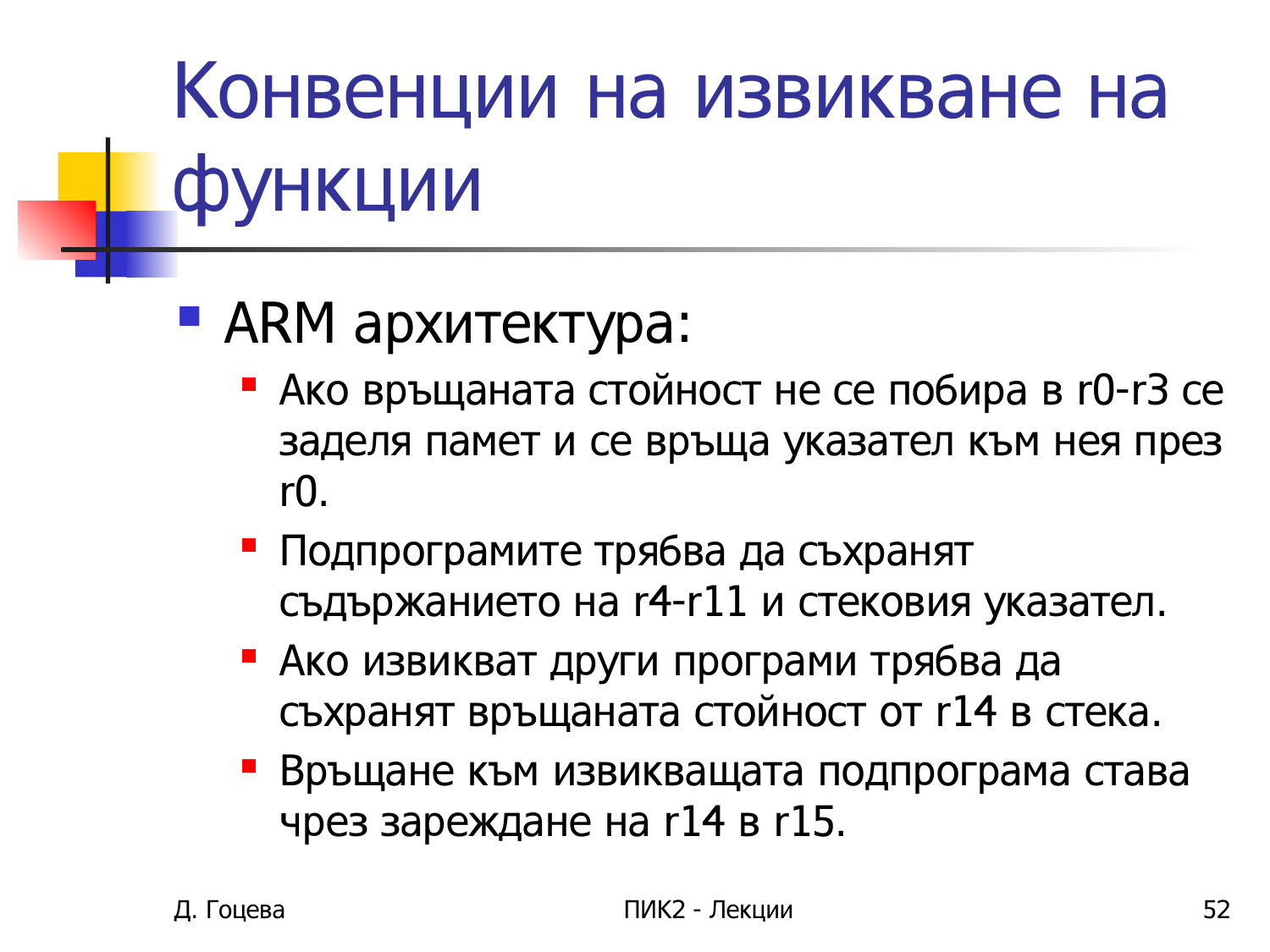

# Конвенции на извикване на функции
ARM архитектура:
Ако връщаната стойност не се побира в r0-r3 се заделя памет и се връща указател към нея през r0.
Подпрограмите трябва да съхранят съдържанието на r4-r11 и стековия указател.
Ако извикват други програми трябва да съхранят връщаната стойност от r14 в стека.
Връщане към извикващата подпрограма става чрез зареждане на r14 в r15.
Д. Гоцева
ПИК2 - Лекции
52